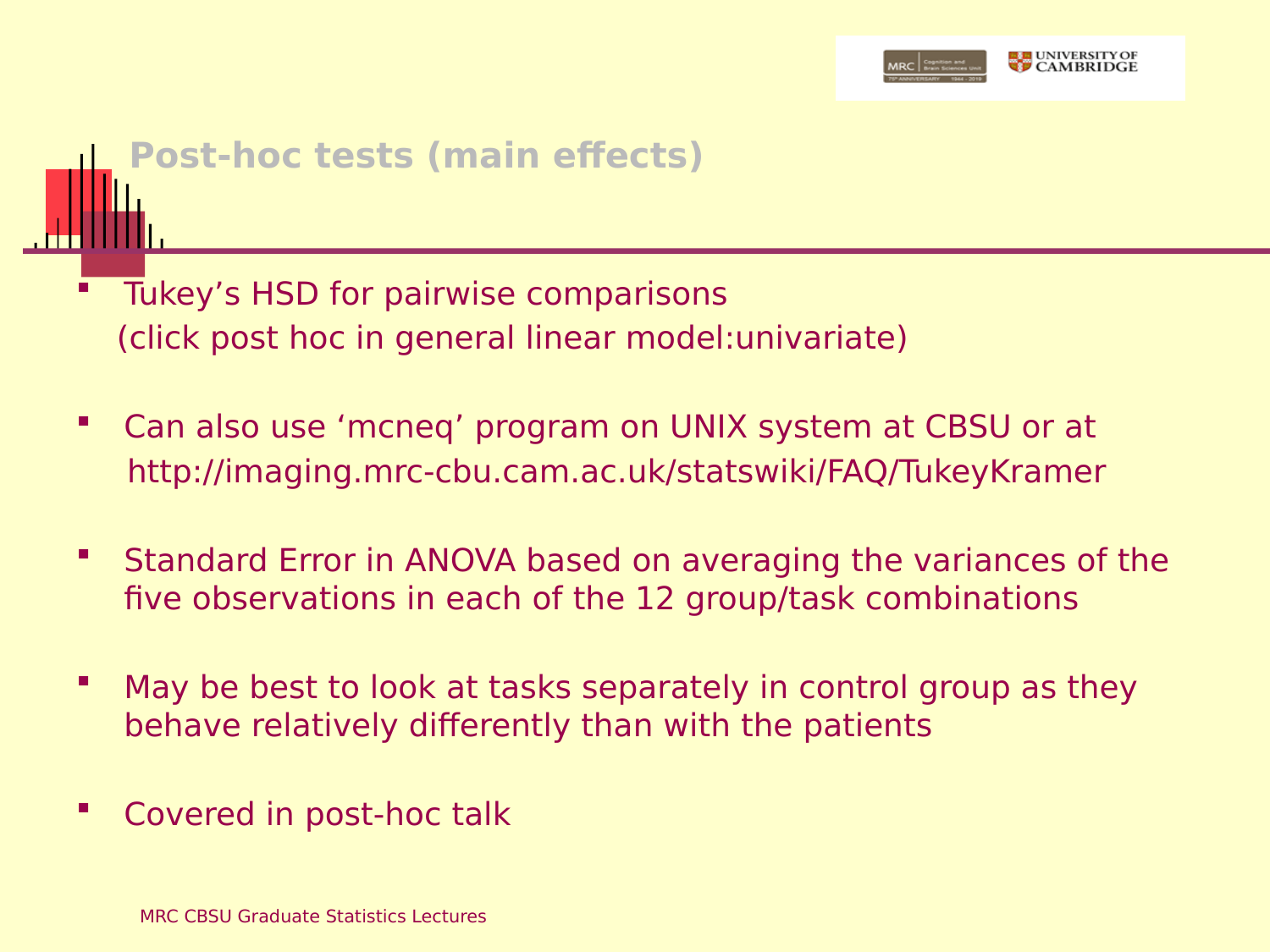

# Post-hoc tests (main effects)

Tukey’s HSD for pairwise comparisons
    (click post hoc in general linear model:univariate)

Can also use ‘mcneq’ program on UNIX system at CBSU or at
     http://imaging.mrc-cbu.cam.ac.uk/statswiki/FAQ/TukeyKramer

Standard Error in ANOVA based on averaging the variances of the five observations in each of the 12 group/task combinations

May be best to look at tasks separately in control group as they behave relatively differently than with the patients

Covered in post-hoc talk

MRC CBSU Graduate Statistics Lectures